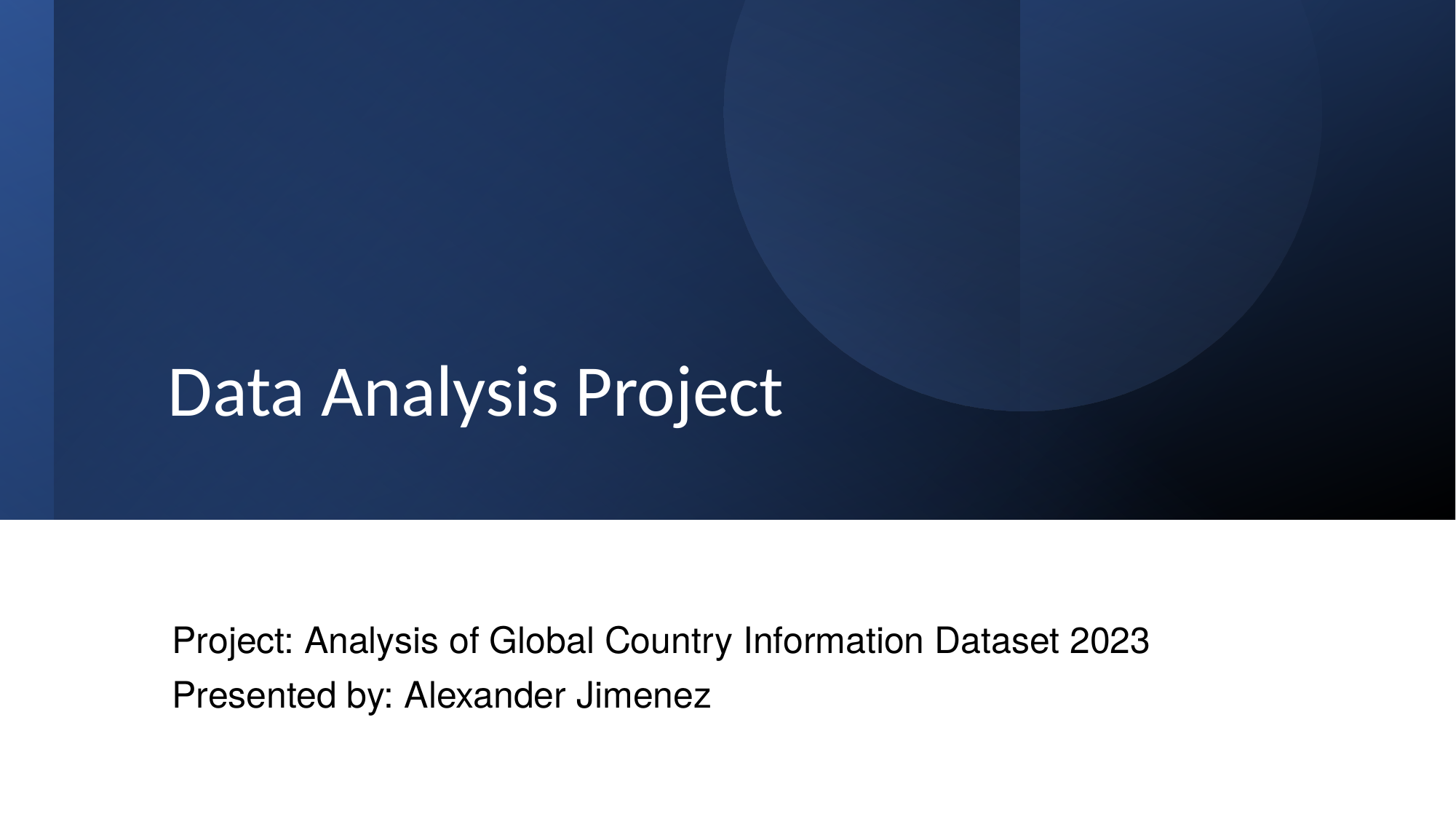

# Data Analysis Project
Project: Analysis of Global Country Information Dataset 2023
Presented by: Alexander Jimenez